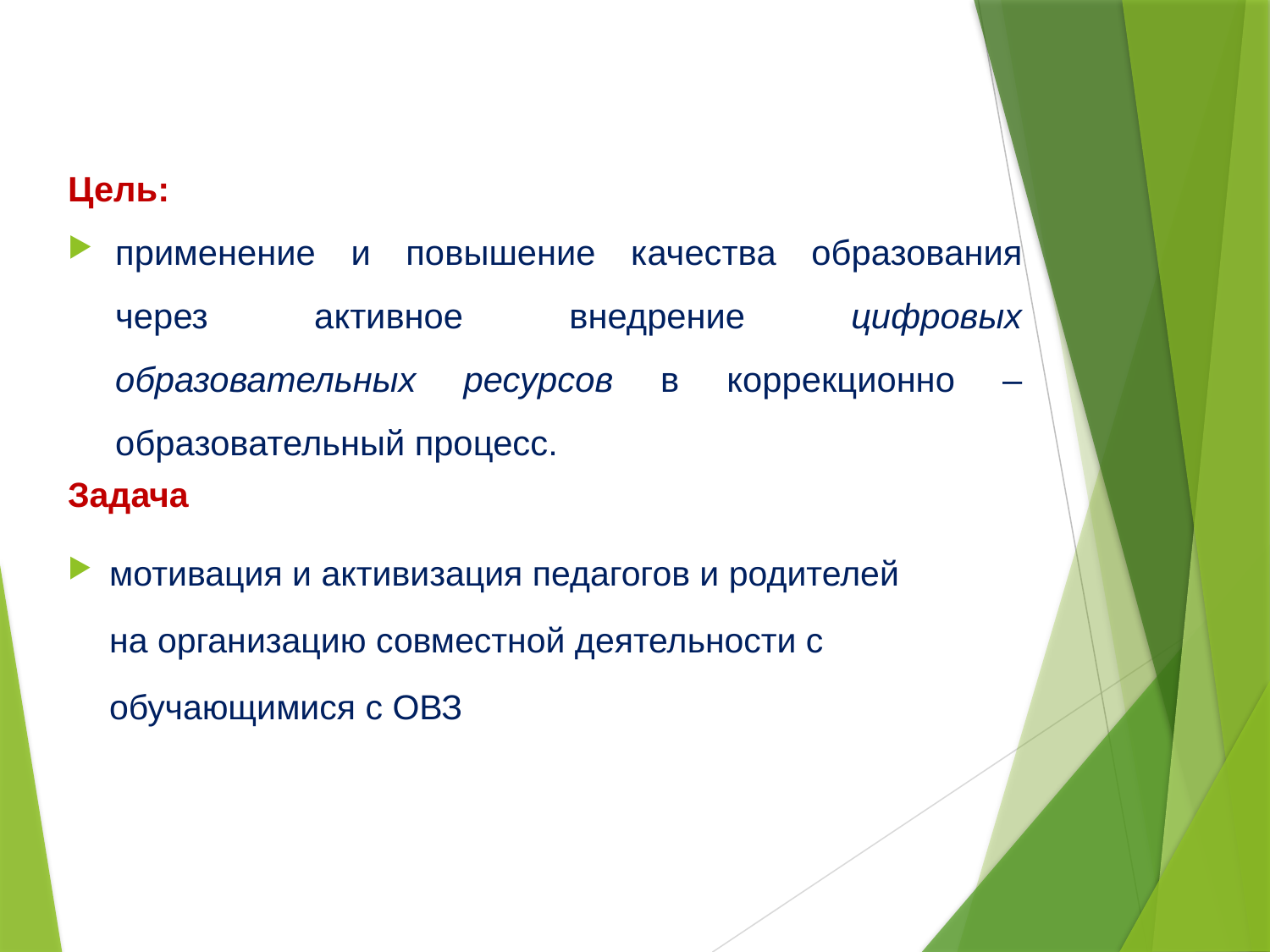

Цель:
применение и повышение качества образования через активное внедрение цифровых образовательных ресурсов в коррекционно – образовательный процесс.
Задача
мотивация и активизация педагогов и родителей на организацию совместной деятельности с обучающимися с ОВЗ